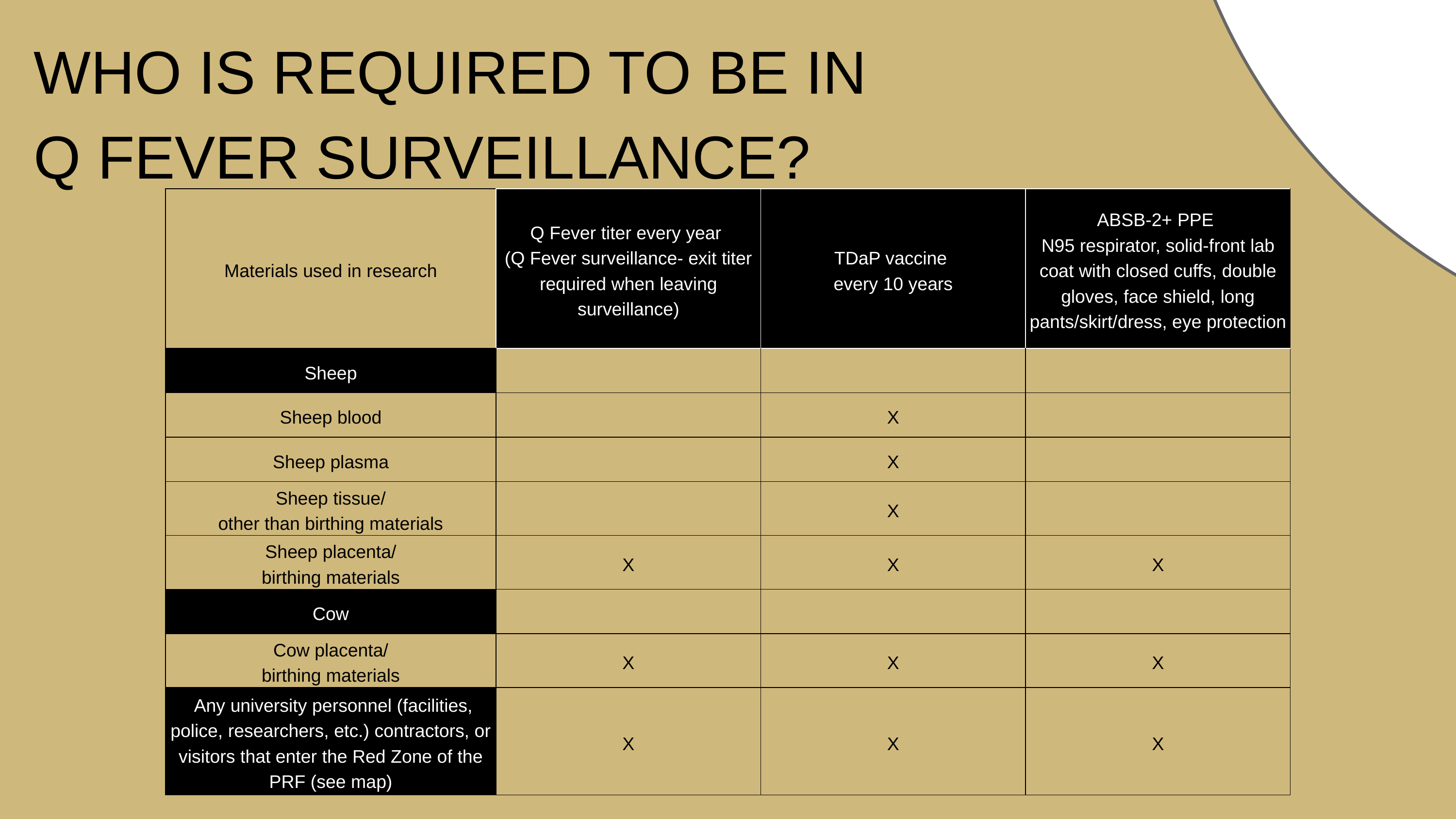

WHO IS REQUIRED TO BE IN Q FEVER SURVEILLANCE?
| Materials used in research | Q Fever titer every year (Q Fever surveillance- exit titer required when leaving surveillance) | TDaP vaccine every 10 years | ABSB-2+ PPE  N95 respirator, solid-front lab coat with closed cuffs, double gloves, face shield, long pants/skirt/dress, eye protection |
| --- | --- | --- | --- |
| Sheep |  |  |  |
| Sheep blood |  | X |  |
| Sheep plasma |  | X |  |
| Sheep tissue/ other than birthing materials |  | X |  |
| Sheep placenta/ birthing materials | X | X | X |
| Cow |  |  |  |
| Cow placenta/ birthing materials | X | X | X |
| Any university personnel (facilities, police, researchers, etc.) contractors, or visitors that enter the Red Zone of the PRF (see map) | X | X | X |